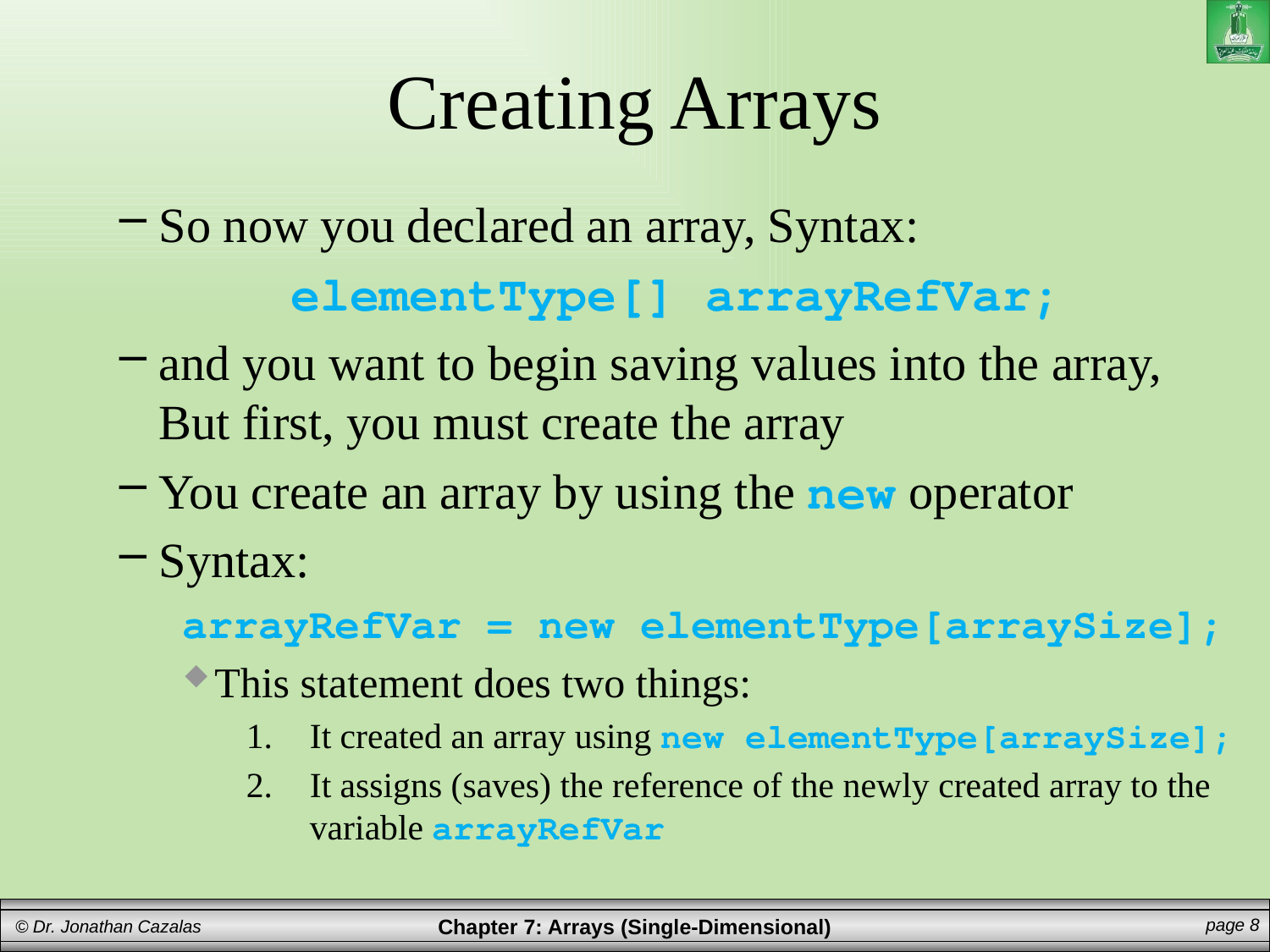

# Creating Arrays
So now you declared an array, Syntax:
              elementType[] arrayRefVar;
and you want to begin saving values into the array, But first, you must create the array
You create an array by using the new operator
Syntax:
arrayRefVar = new elementType[arraySize];
This statement does two things:
It created an array using new elementType[arraySize];
It assigns (saves) the reference of the newly created array to the variable arrayRefVar